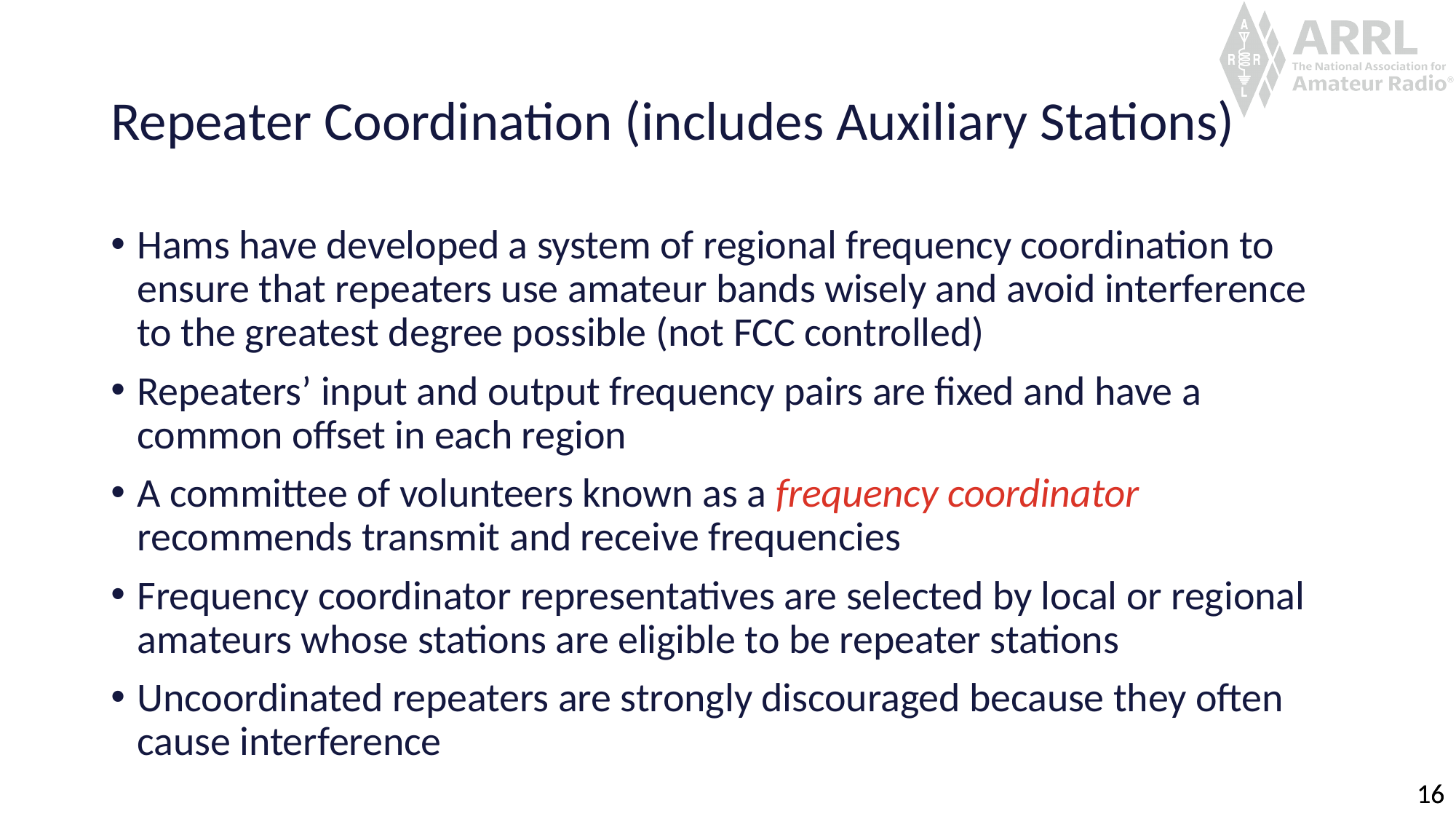

# Repeater Coordination (includes Auxiliary Stations)
Hams have developed a system of regional frequency coordination to ensure that repeaters use amateur bands wisely and avoid interference to the greatest degree possible (not FCC controlled)
Repeaters’ input and output frequency pairs are fixed and have a common offset in each region
A committee of volunteers known as a frequency coordinator recommends transmit and receive frequencies
Frequency coordinator representatives are selected by local or regional amateurs whose stations are eligible to be repeater stations
Uncoordinated repeaters are strongly discouraged because they often cause interference